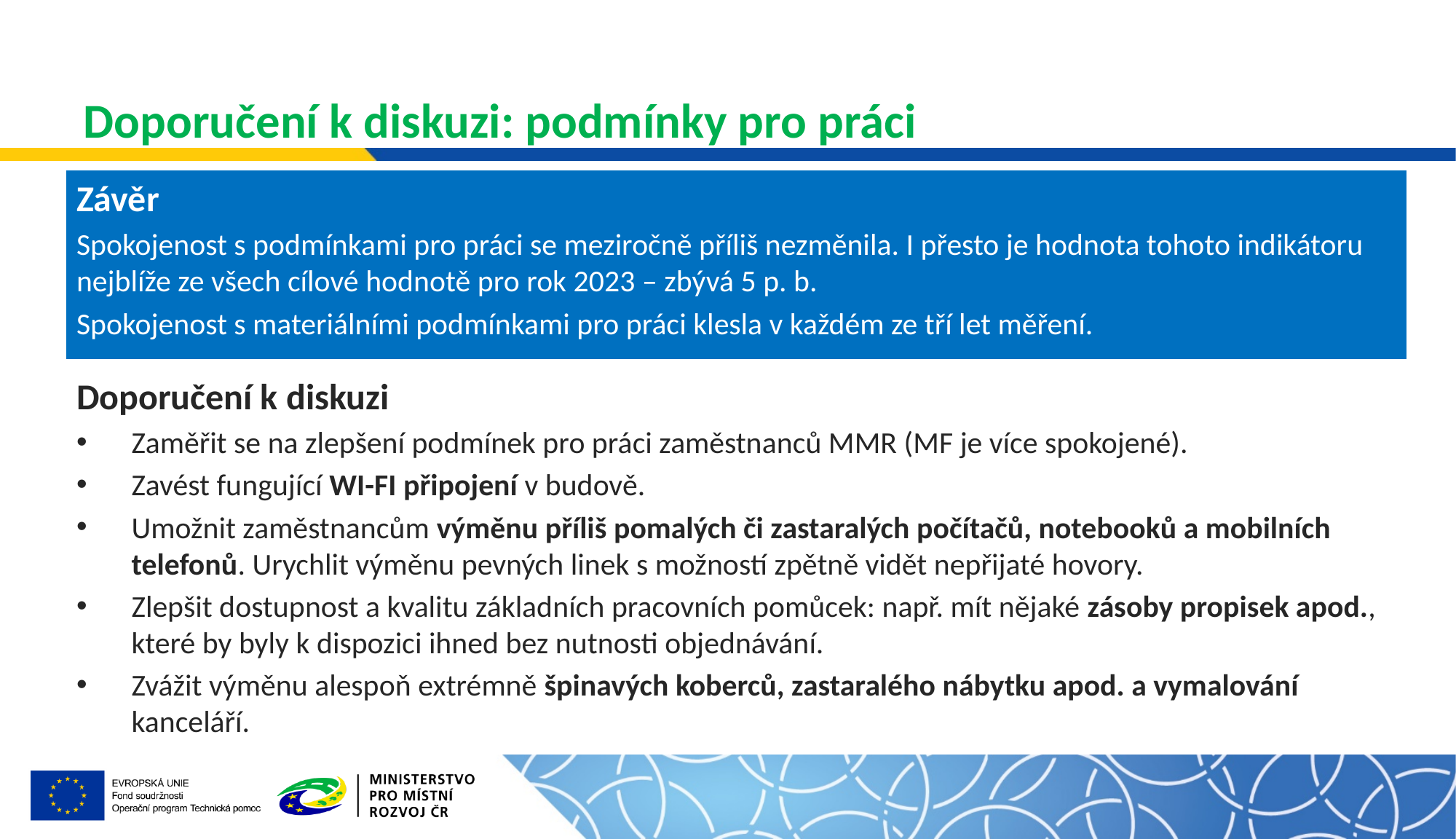

# Doporučení k diskuzi: podmínky pro práci
Závěr
Spokojenost s podmínkami pro práci se meziročně příliš nezměnila. I přesto je hodnota tohoto indikátoru nejblíže ze všech cílové hodnotě pro rok 2023 – zbývá 5 p. b.
Spokojenost s materiálními podmínkami pro práci klesla v každém ze tří let měření.

Doporučení k diskuzi
Zaměřit se na zlepšení podmínek pro práci zaměstnanců MMR (MF je více spokojené).
Zavést fungující WI-FI připojení v budově.
Umožnit zaměstnancům výměnu příliš pomalých či zastaralých počítačů, notebooků a mobilních telefonů. Urychlit výměnu pevných linek s možností zpětně vidět nepřijaté hovory.
Zlepšit dostupnost a kvalitu základních pracovních pomůcek: např. mít nějaké zásoby propisek apod., které by byly k dispozici ihned bez nutnosti objednávání.
Zvážit výměnu alespoň extrémně špinavých koberců, zastaralého nábytku apod. a vymalování kanceláří.